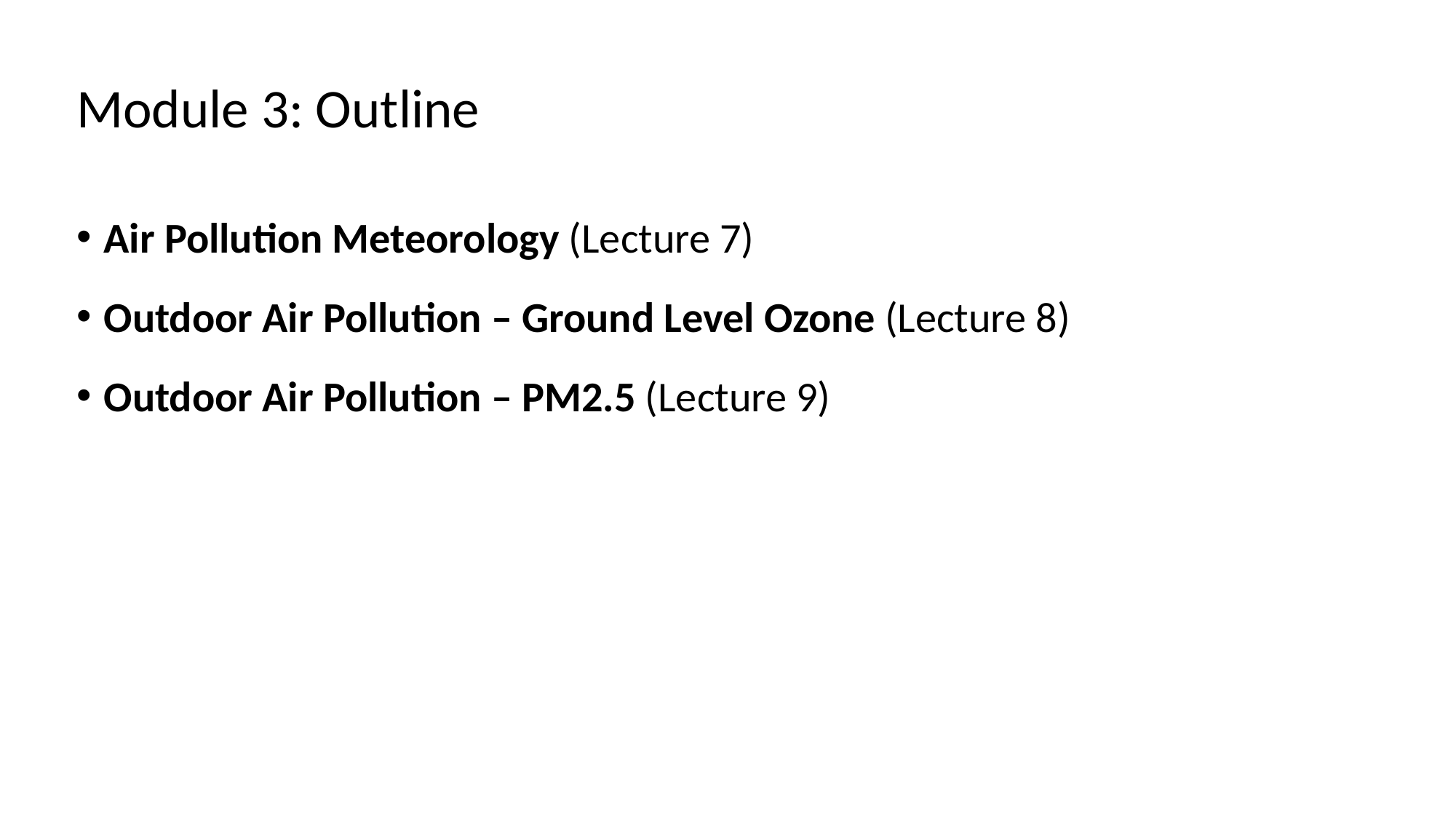

# Module 3: Outline
Air Pollution Meteorology (Lecture 7)
Outdoor Air Pollution – Ground Level Ozone (Lecture 8)
Outdoor Air Pollution – PM2.5 (Lecture 9)